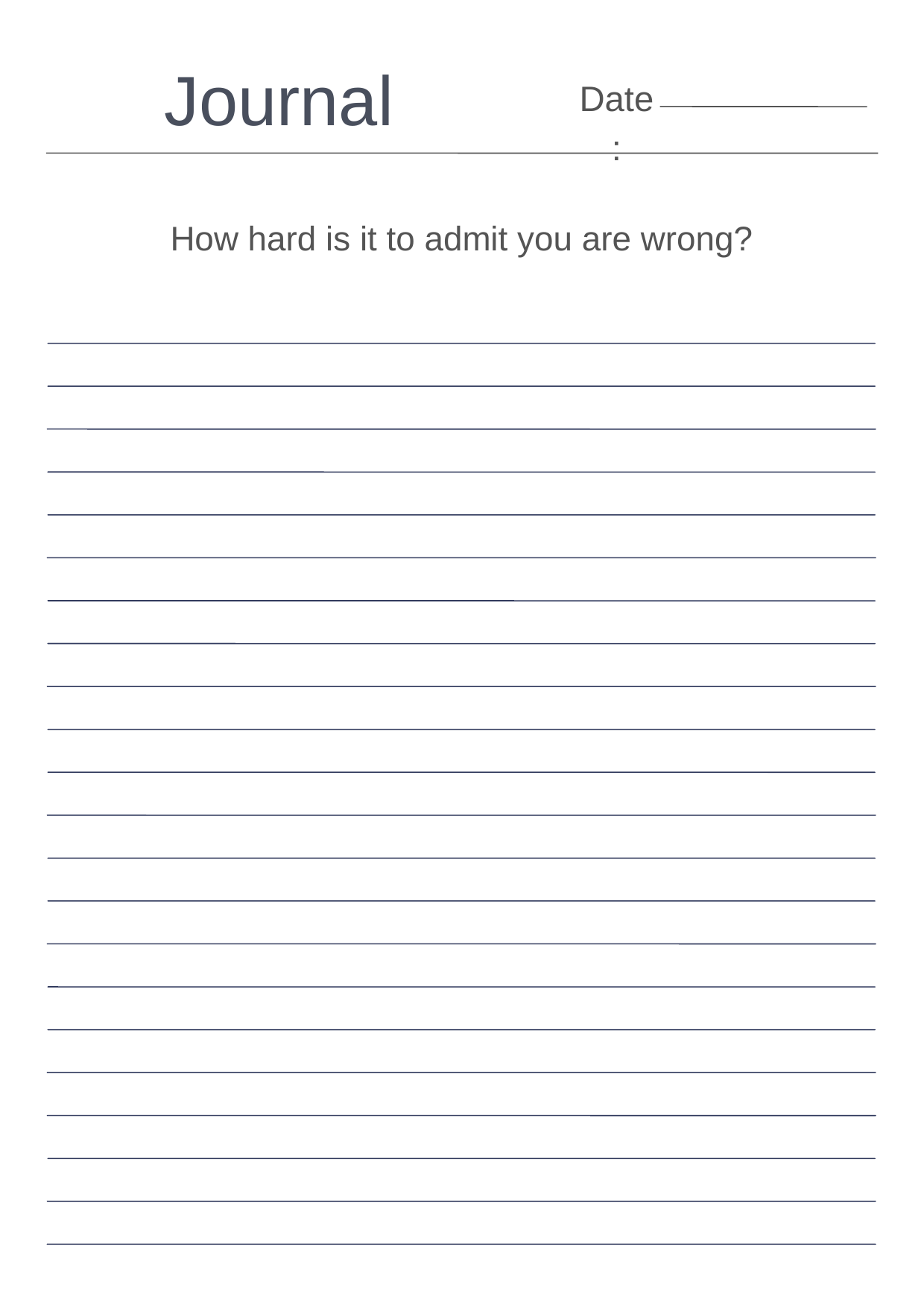

Journal
Date:

How hard is it to admit you are wrong?